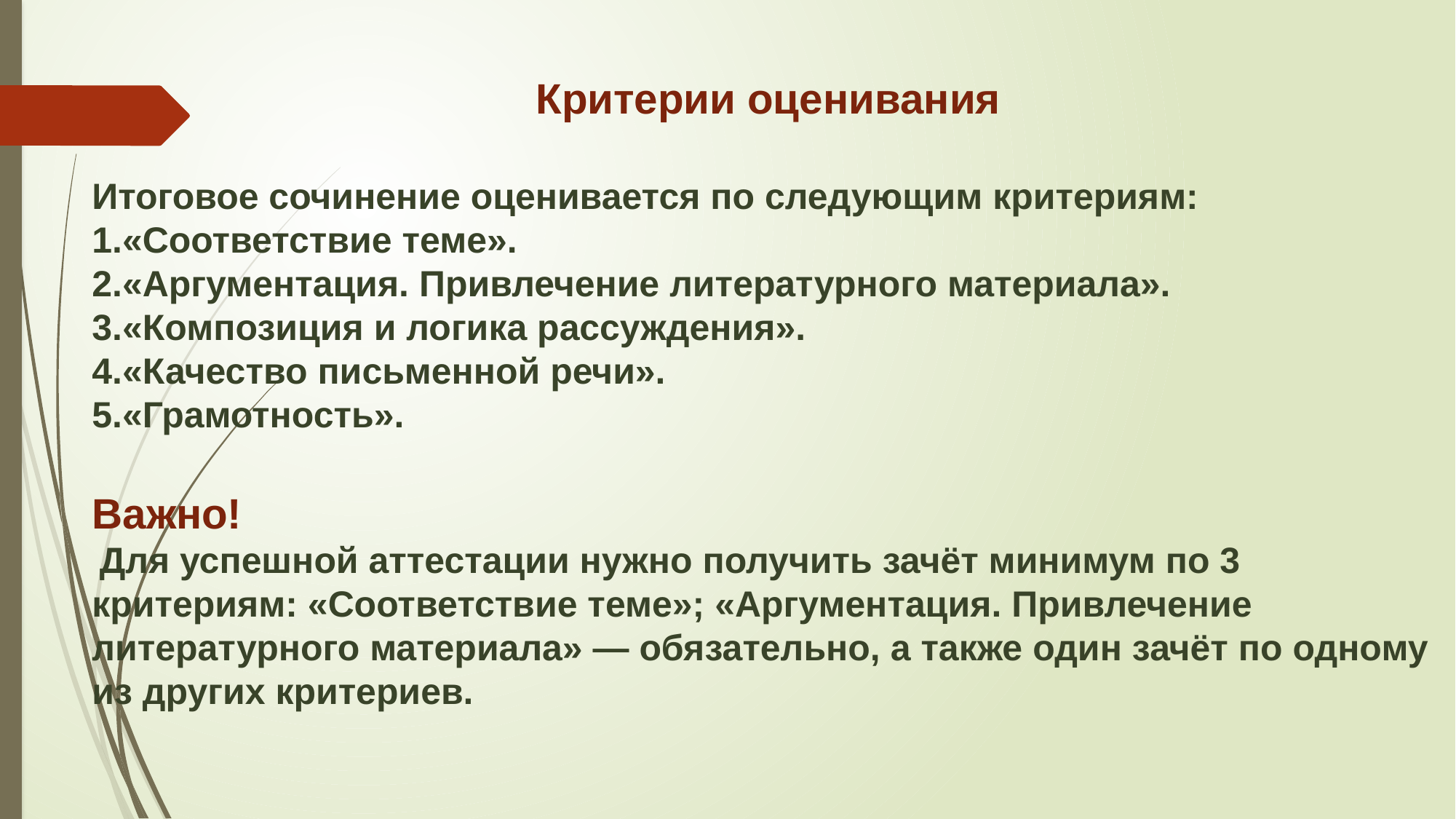

Критерии оценивания

Итоговое сочинение оценивается по следующим критериям:
«Соответствие теме».
«Аргументация. Привлечение литературного материала».
«Композиция и логика рассуждения».
«Качество письменной речи».
«Грамотность».

Важно!
 Для успешной аттестации нужно получить зачёт минимум по 3 критериям: «Соответствие теме»; «Аргументация. Привлечение литературного материала» — обязательно, а также один зачёт по одному из других критериев.